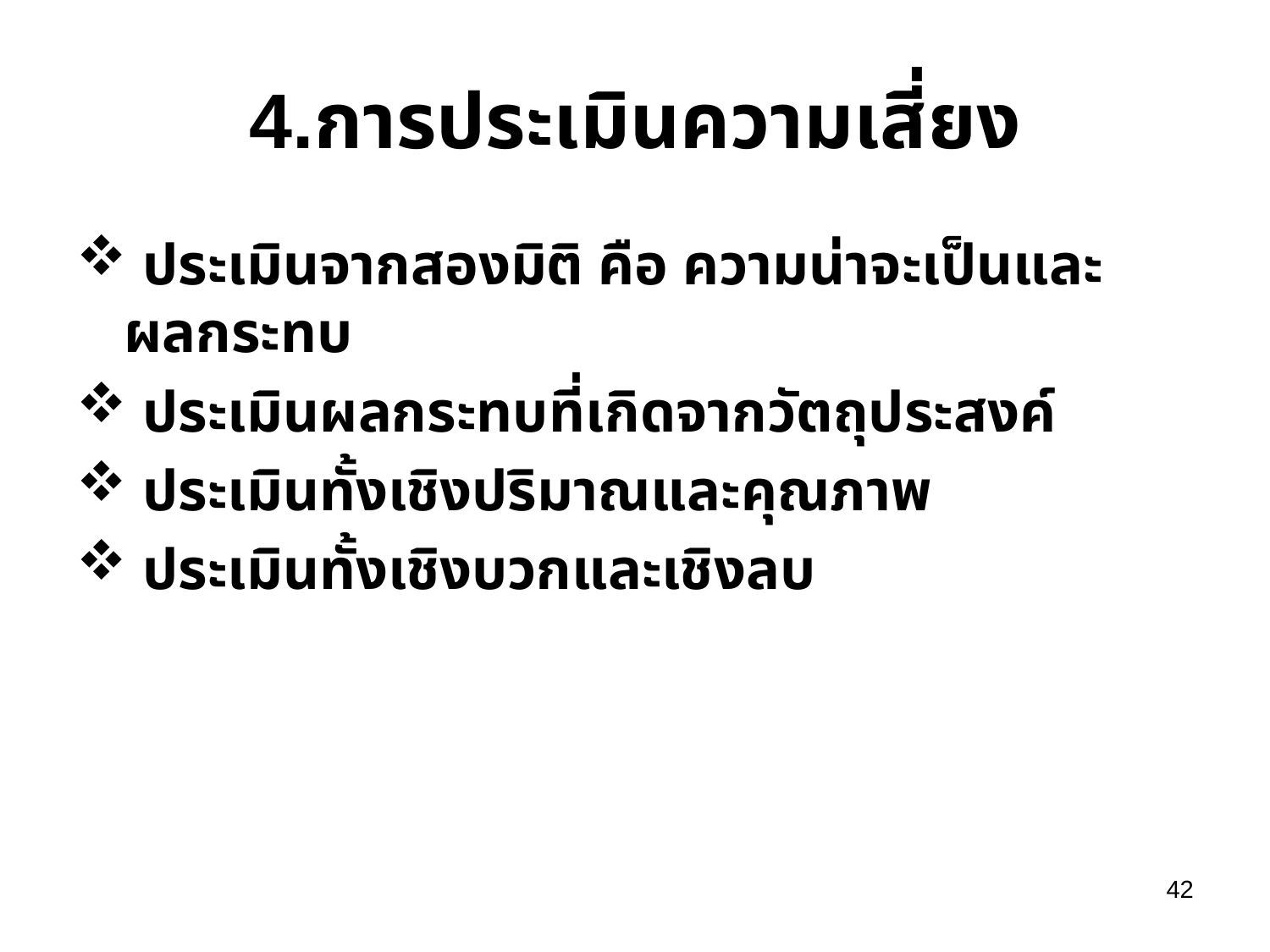

# 4.การประเมินความเสี่ยง
 ประเมินจากสองมิติ คือ ความน่าจะเป็นและผลกระทบ
 ประเมินผลกระทบที่เกิดจากวัตถุประสงค์
 ประเมินทั้งเชิงปริมาณและคุณภาพ
 ประเมินทั้งเชิงบวกและเชิงลบ
42